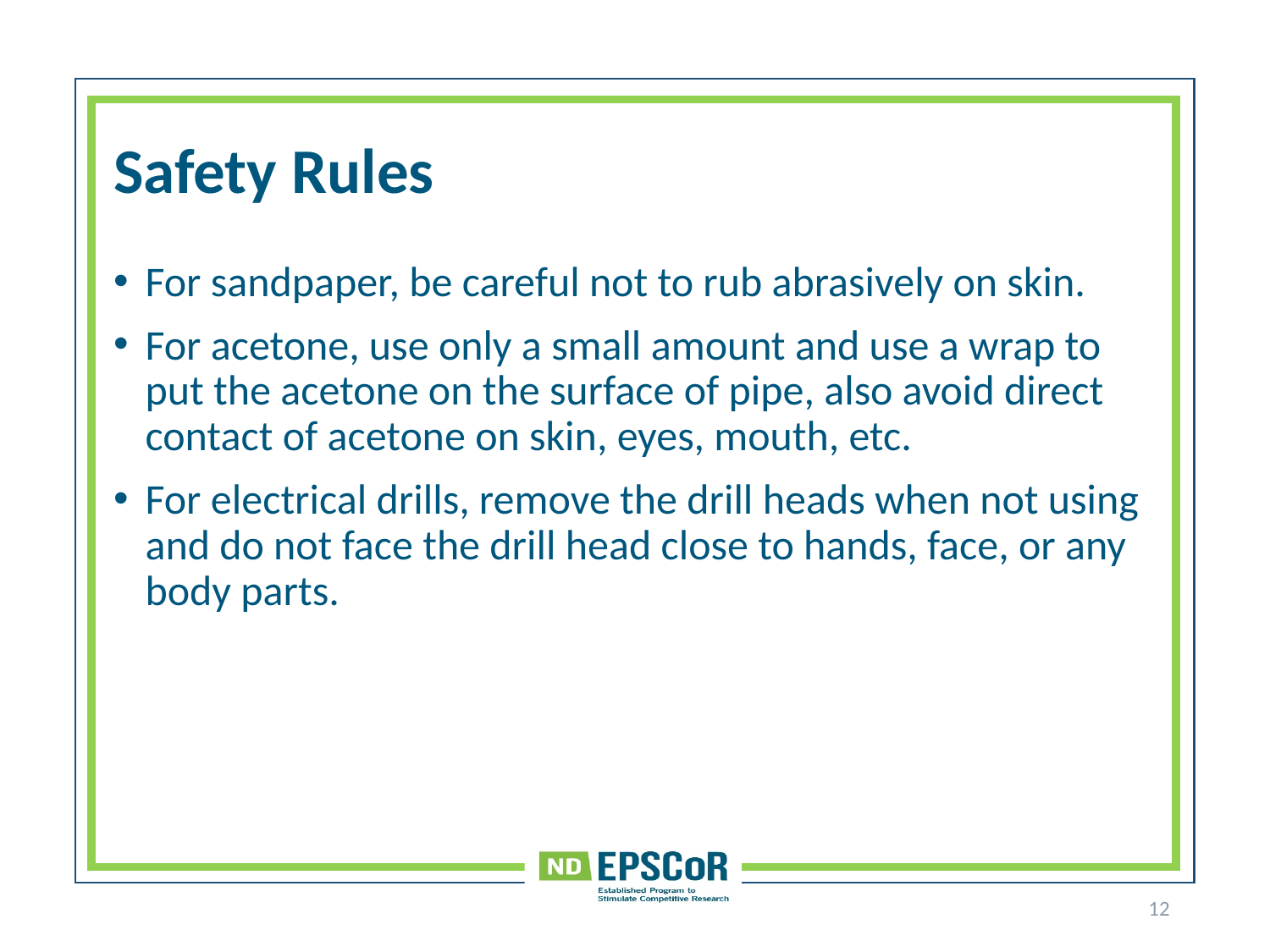

# Safety Rules
For sandpaper, be careful not to rub abrasively on skin.
For acetone, use only a small amount and use a wrap to put the acetone on the surface of pipe, also avoid direct contact of acetone on skin, eyes, mouth, etc.
For electrical drills, remove the drill heads when not using and do not face the drill head close to hands, face, or any body parts.

12